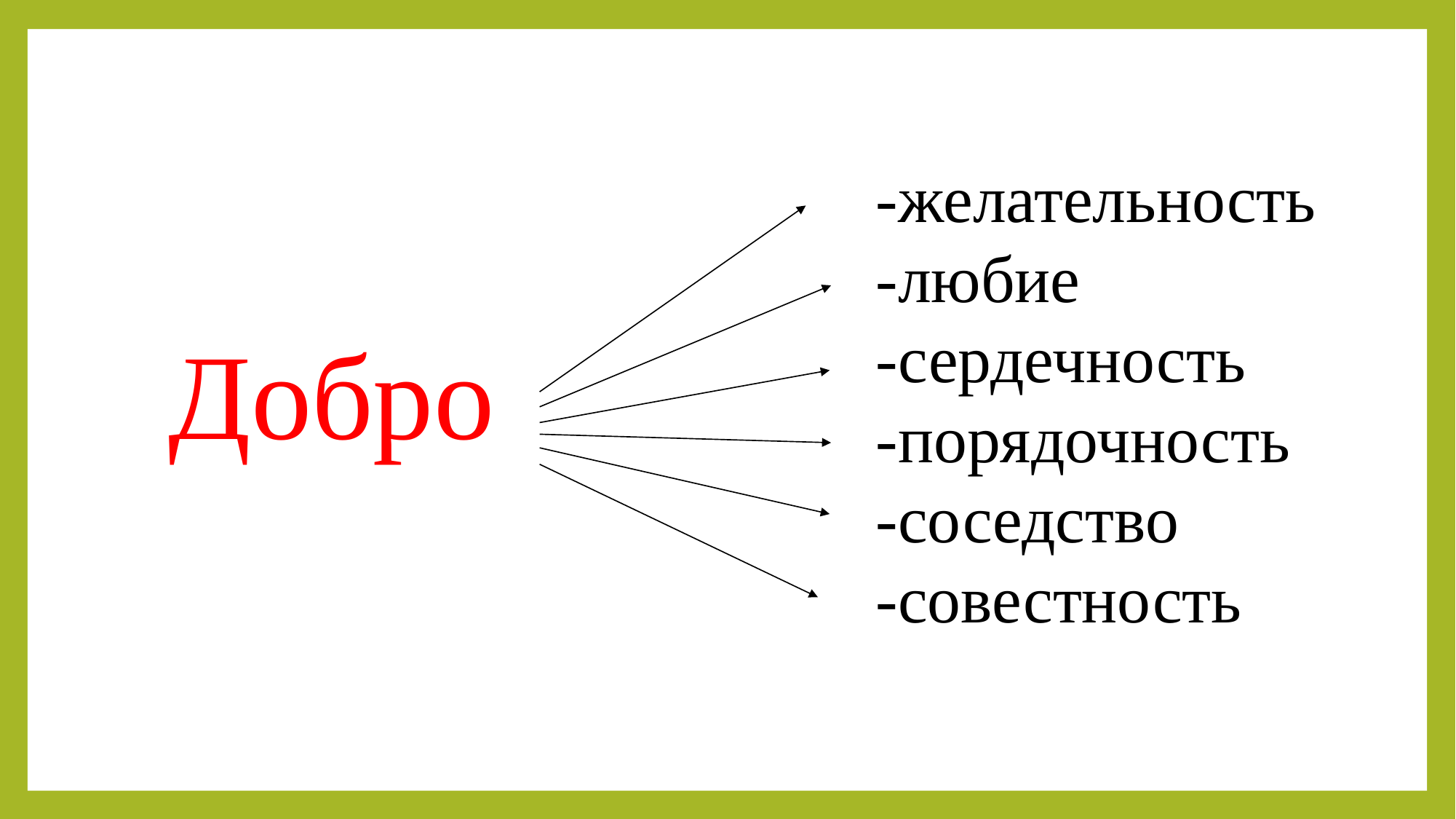

-желательность
-любие
-сердечность
-порядочность
-соседство
-совестность
Добро